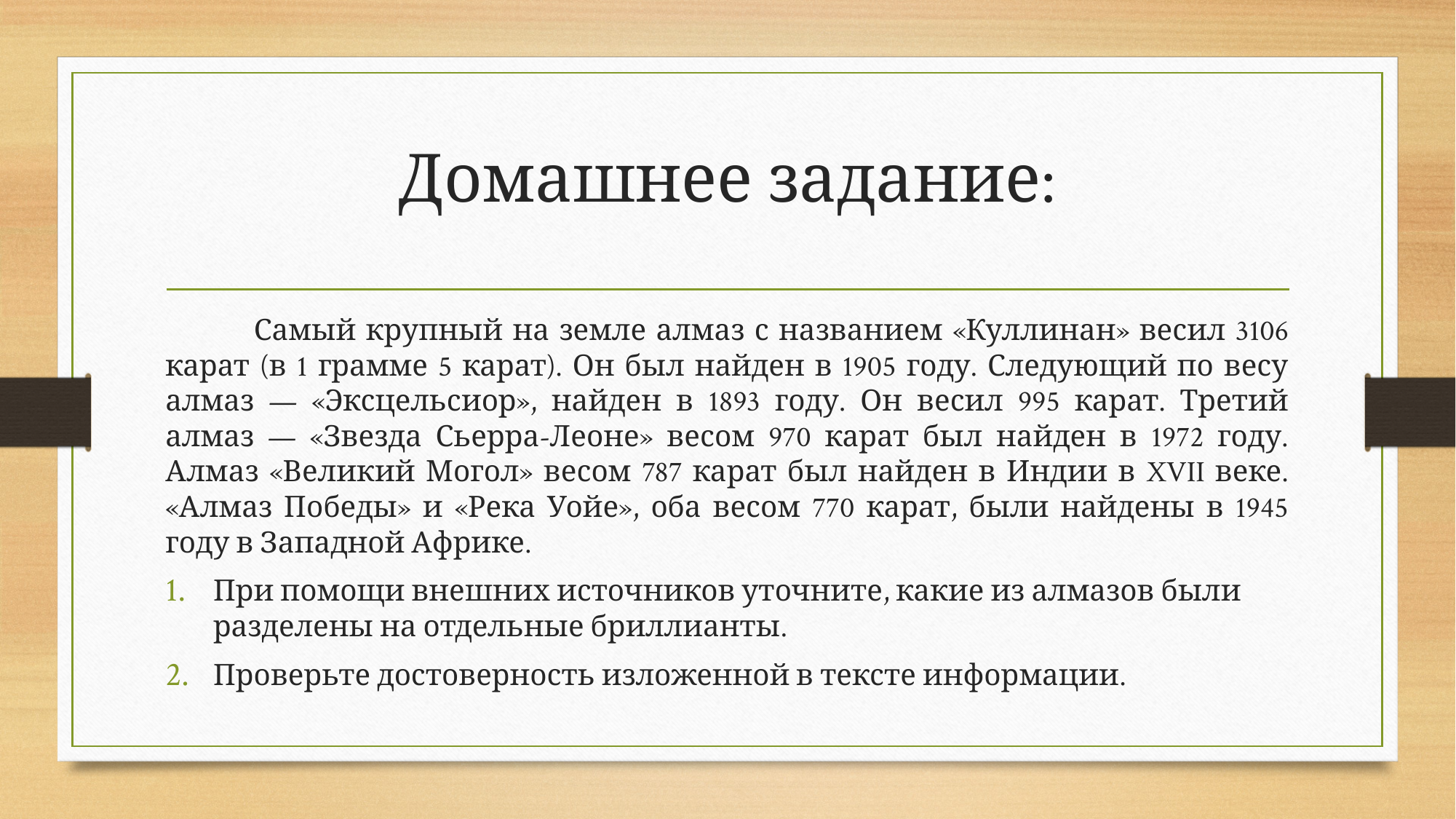

# Домашнее задание:
	Самый крупный на земле алмаз с названием «Куллинан» весил 3106 карат (в 1 грамме 5 карат). Он был найден в 1905 году. Следующий по весу алмаз — «Эксцельсиор», найден в 1893 году. Он весил 995 карат. Третий алмаз — «Звезда Сьерра-Леоне» весом 970 карат был найден в 1972 году. Алмаз «Великий Могол» весом 787 карат был найден в Индии в XVII веке. «Алмаз Победы» и «Река Уойе», оба весом 770 карат, были найдены в 1945 году в Западной Африке.
При помощи внешних источников уточните, какие из алмазов были разделены на отдельные бриллианты.
Проверьте достоверность изложенной в тексте информации.